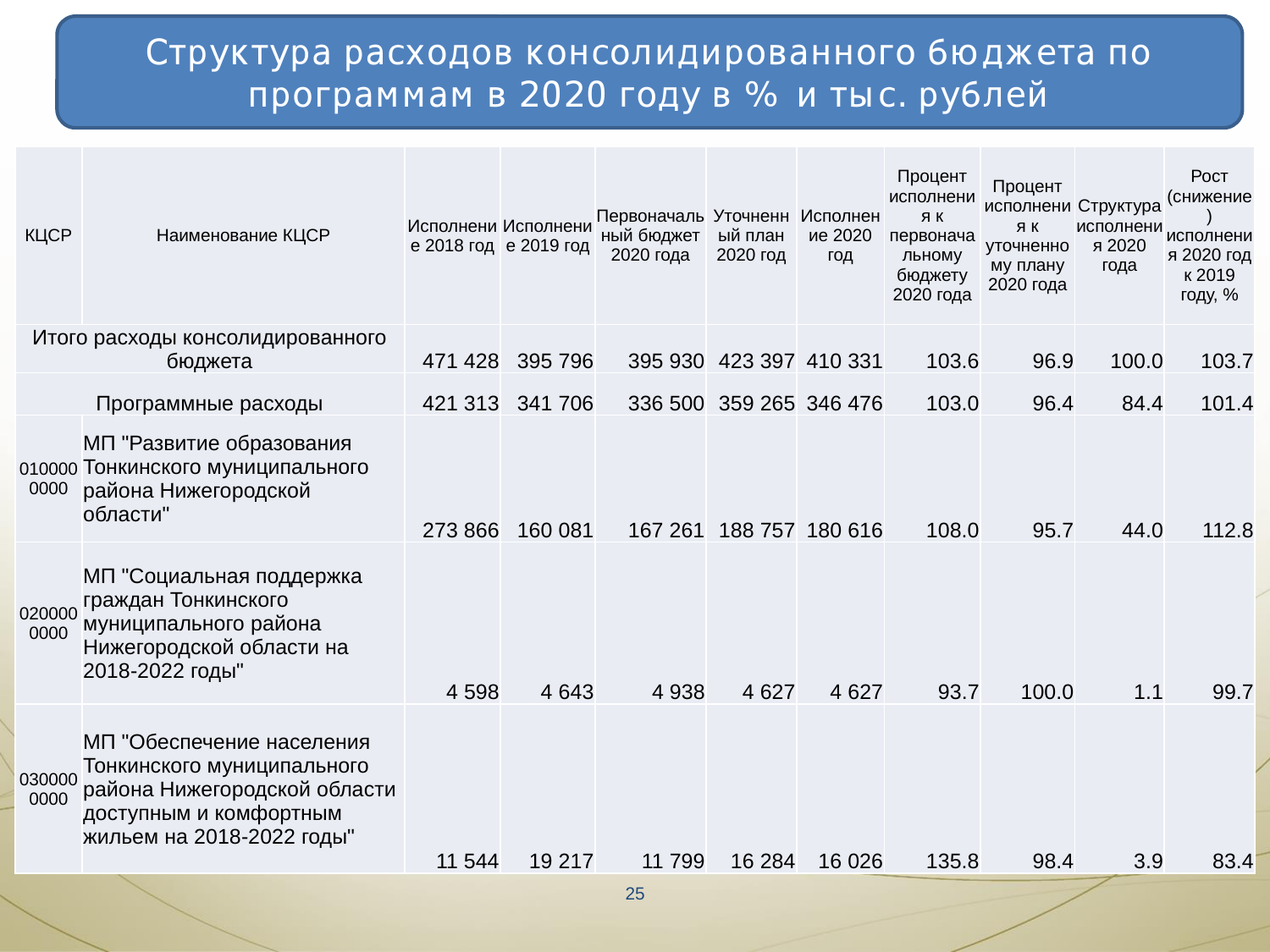

Структура расходов консолидированного бюджета по программам в 2020 году в % и тыс. рублей
| КЦСР | Наименование КЦСР | Исполнение 2018 год | Исполнение 2019 год | Первоначальный бюджет 2020 года | Уточненный план 2020 год | Исполнение 2020 год | Процент исполнения к первоначальному бюджету 2020 года | Процент исполнения к уточненному плану 2020 года | Структура исполнения 2020 года | Рост (снижение) исполнения 2020 год к 2019 году, % |
| --- | --- | --- | --- | --- | --- | --- | --- | --- | --- | --- |
| Итого расходы консолидированного бюджета |  | 471 428 | 395 796 | 395 930 | 423 397 | 410 331 | 103.6 | 96.9 | 100.0 | 103.7 |
| Программные расходы |  | 421 313 | 341 706 | 336 500 | 359 265 | 346 476 | 103.0 | 96.4 | 84.4 | 101.4 |
| 0100000000 | МП "Развитие образования Тонкинского муниципального района Нижегородской области" | 273 866 | 160 081 | 167 261 | 188 757 | 180 616 | 108.0 | 95.7 | 44.0 | 112.8 |
| 0200000000 | МП "Социальная поддержка граждан Тонкинского муниципального района Нижегородской области на 2018-2022 годы" | 4 598 | 4 643 | 4 938 | 4 627 | 4 627 | 93.7 | 100.0 | 1.1 | 99.7 |
| 0300000000 | МП "Обеспечение населения Тонкинского муниципального района Нижегородской области доступным и комфортным жильем на 2018-2022 годы" | 11 544 | 19 217 | 11 799 | 16 284 | 16 026 | 135.8 | 98.4 | 3.9 | 83.4 |

25